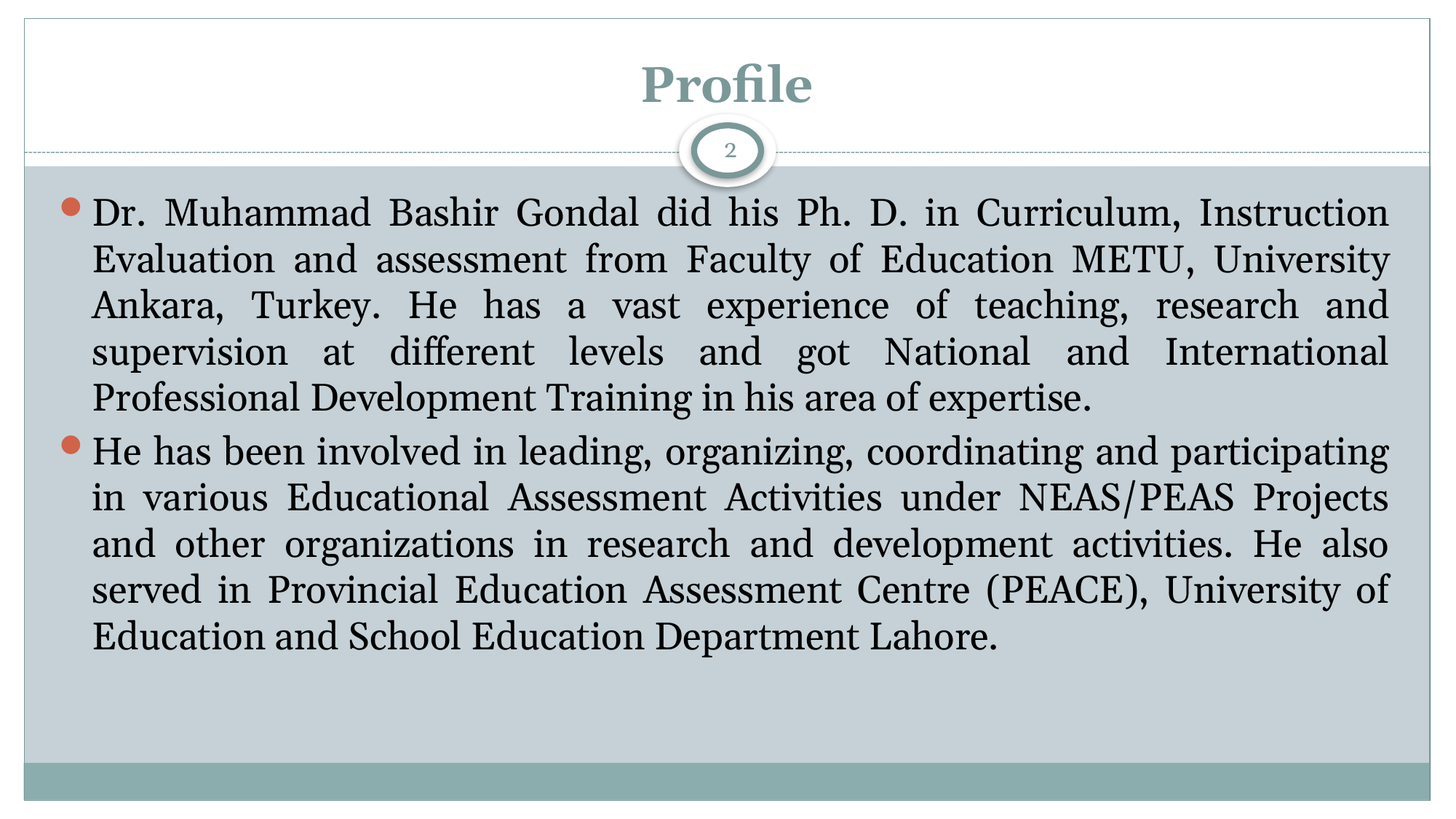

# Profile
2
Dr. Muhammad Bashir Gondal did his Ph. D. in Curriculum, Instruction Evaluation and assessment from Faculty of Education METU, University Ankara, Turkey. He has a vast experience of teaching, research and supervision at different levels and got National and International Professional Development Training in his area of expertise.
He has been involved in leading, organizing, coordinating and participating in various Educational Assessment Activities under NEAS/PEAS Projects and other organizations in research and development activities. He also served in Provincial Education Assessment Centre (PEACE), University of Education and School Education Department Lahore.